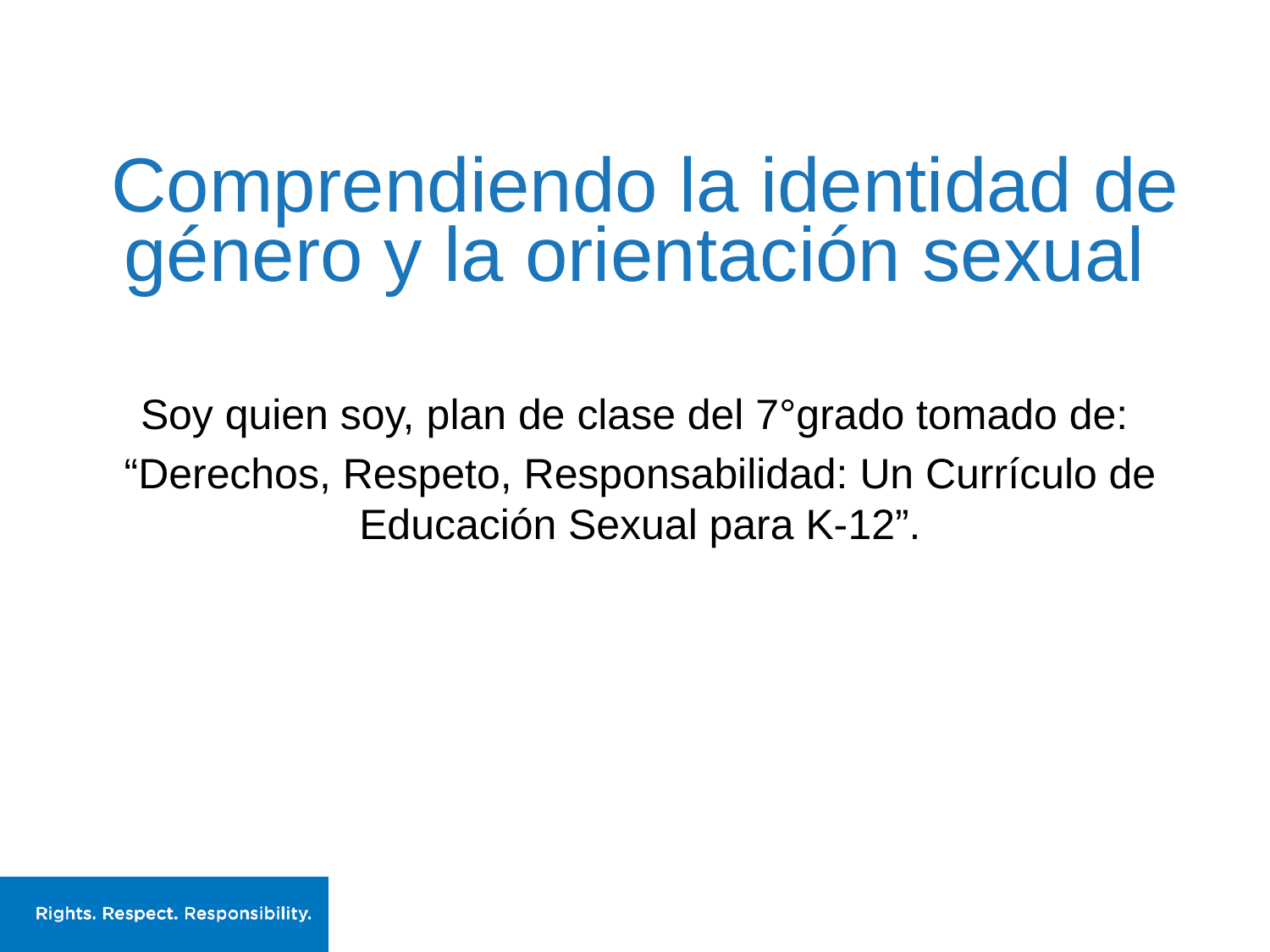

Comprendiendo la identidad de género y la orientación sexual
Soy quien soy, plan de clase del 7°grado tomado de:
“Derechos, Respeto, Responsabilidad: Un Currículo de Educación Sexual para K-12”.